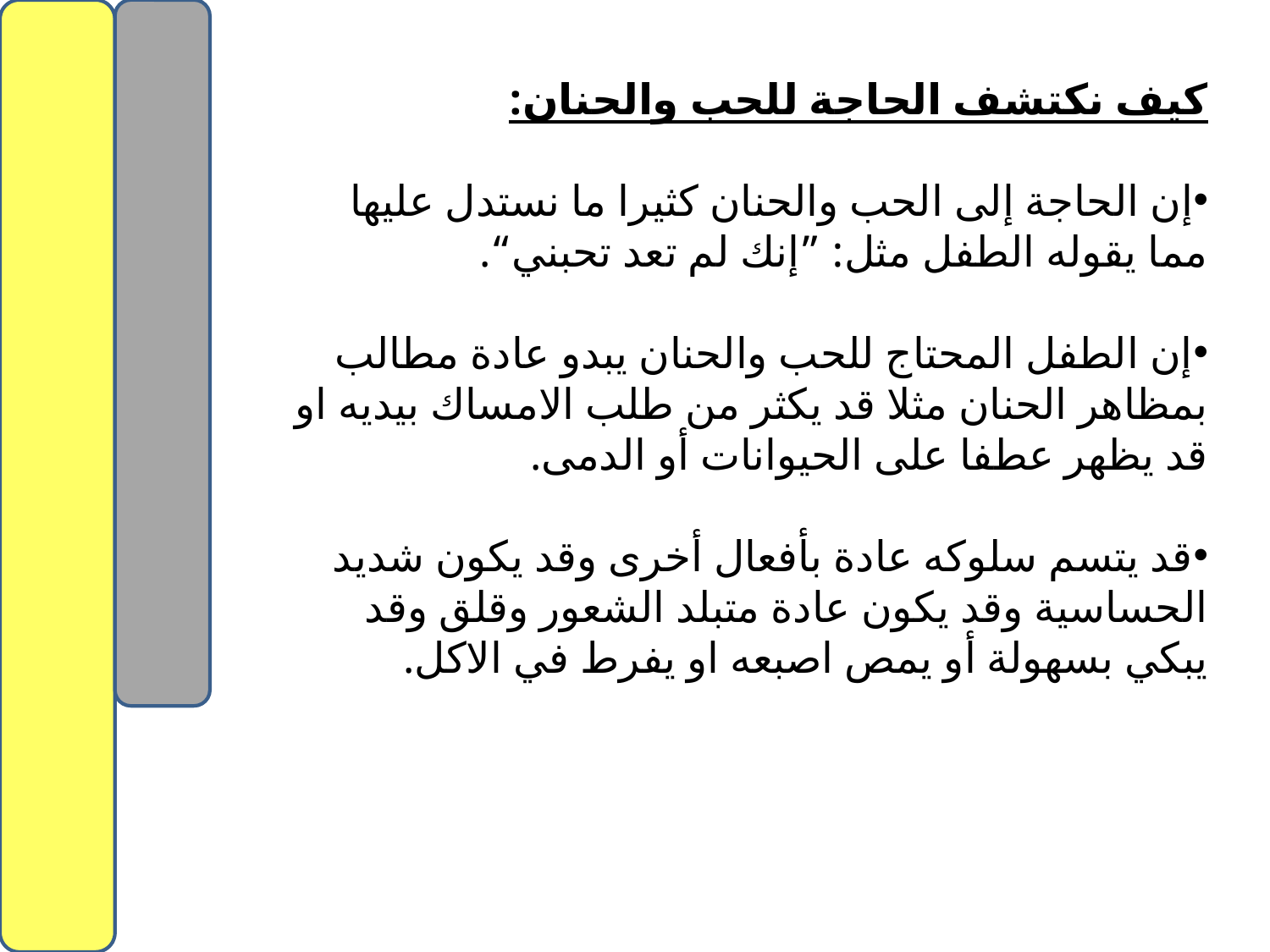

كيف نكتشف الحاجة للحب والحنان:

إن الحاجة إلى الحب والحنان كثيرا ما نستدل عليها مما يقوله الطفل مثل: ”إنك لم تعد تحبني“.

إن الطفل المحتاج للحب والحنان يبدو عادة مطالب بمظاهر الحنان مثلا قد يكثر من طلب الامساك بيديه او قد يظهر عطفا على الحيوانات أو الدمى.

قد يتسم سلوكه عادة بأفعال أخرى وقد يكون شديد الحساسية وقد يكون عادة متبلد الشعور وقلق وقد يبكي بسهولة أو يمص اصبعه او يفرط في الاكل.